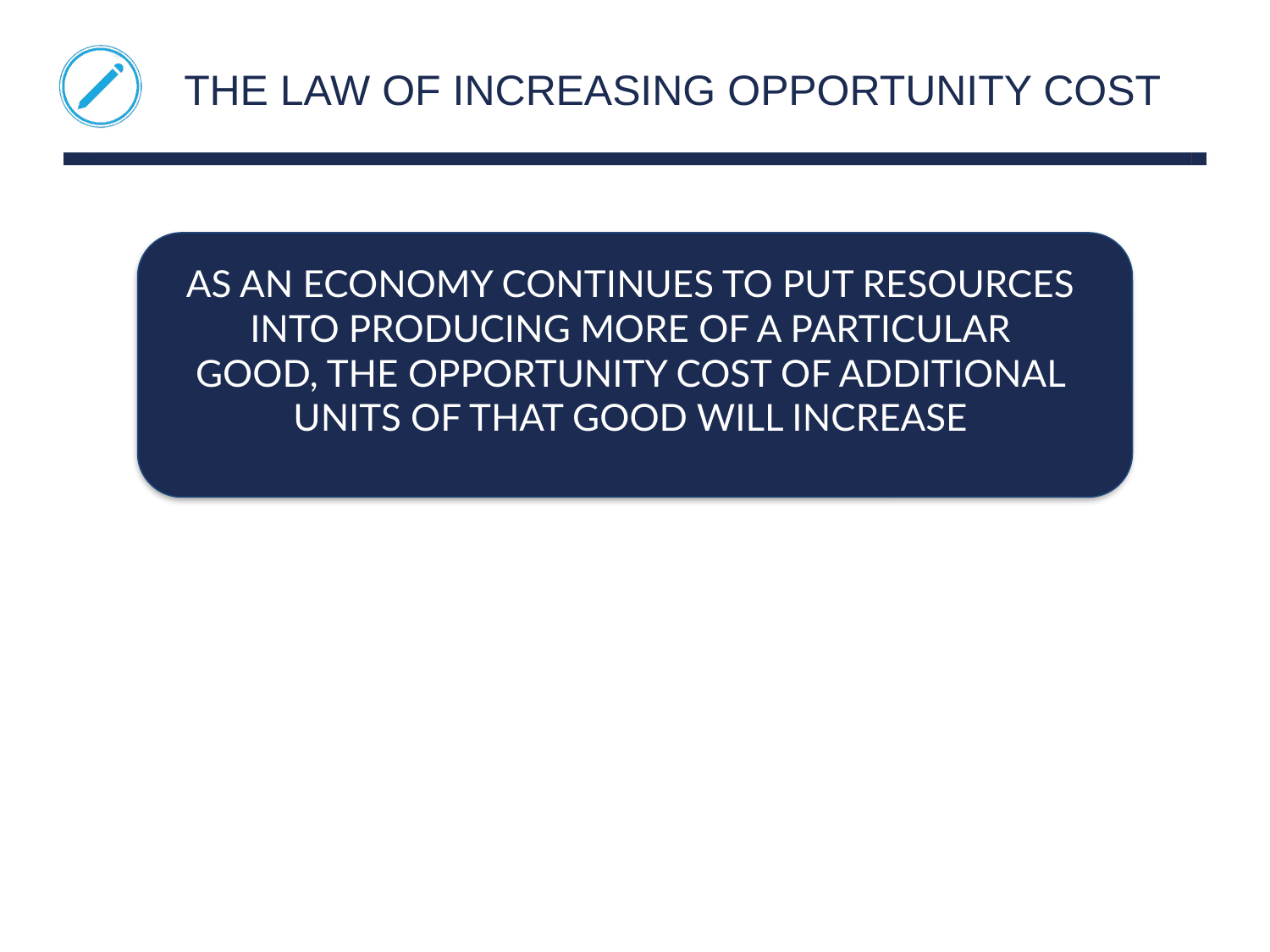

# The Law of Increasing Opportunity Cost
as an economy continues to put resources into producing more of a particular good, the opportunity cost of additional units of that good will increase